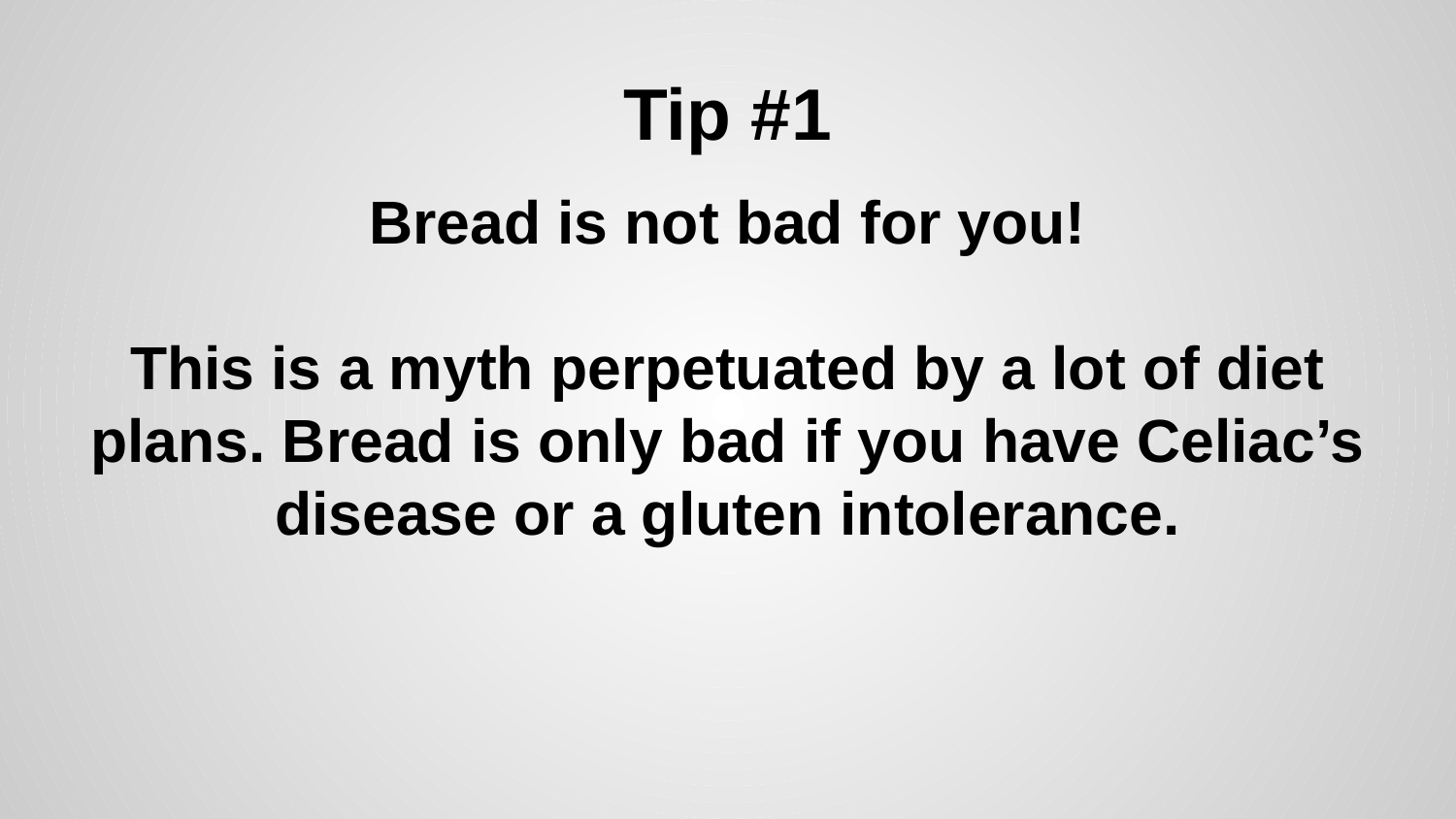

# Tip #1
Bread is not bad for you!

This is a myth perpetuated by a lot of diet plans. Bread is only bad if you have Celiac’s disease or a gluten intolerance.